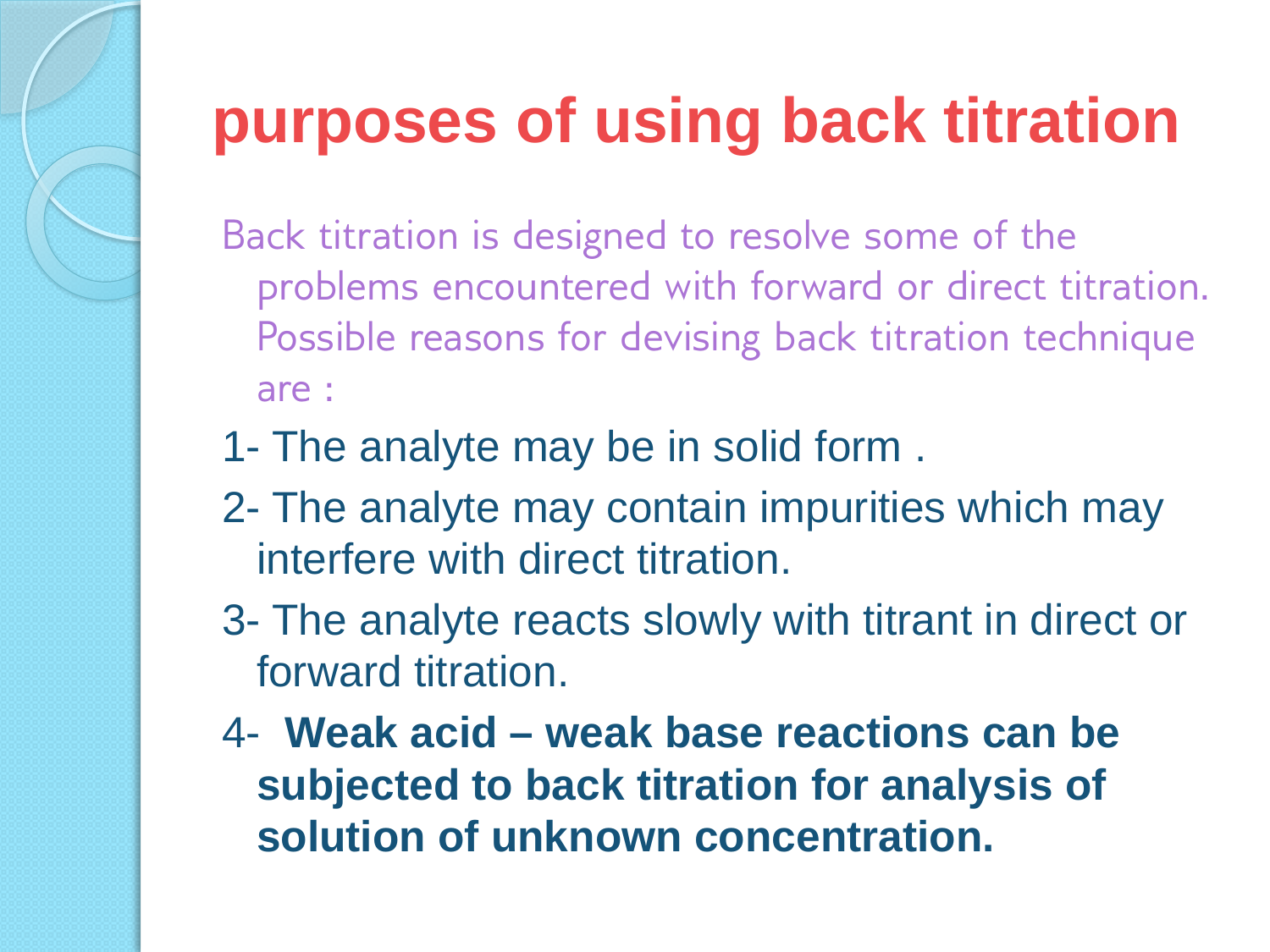

# purposes of using back titration
Back titration is designed to resolve some of the problems encountered with forward or direct titration. Possible reasons for devising back titration technique are :
1- The analyte may be in solid form .
2- The analyte may contain impurities which may interfere with direct titration.
3- The analyte reacts slowly with titrant in direct or forward titration.
4-  Weak acid – weak base reactions can be subjected to back titration for analysis of solution of unknown concentration.